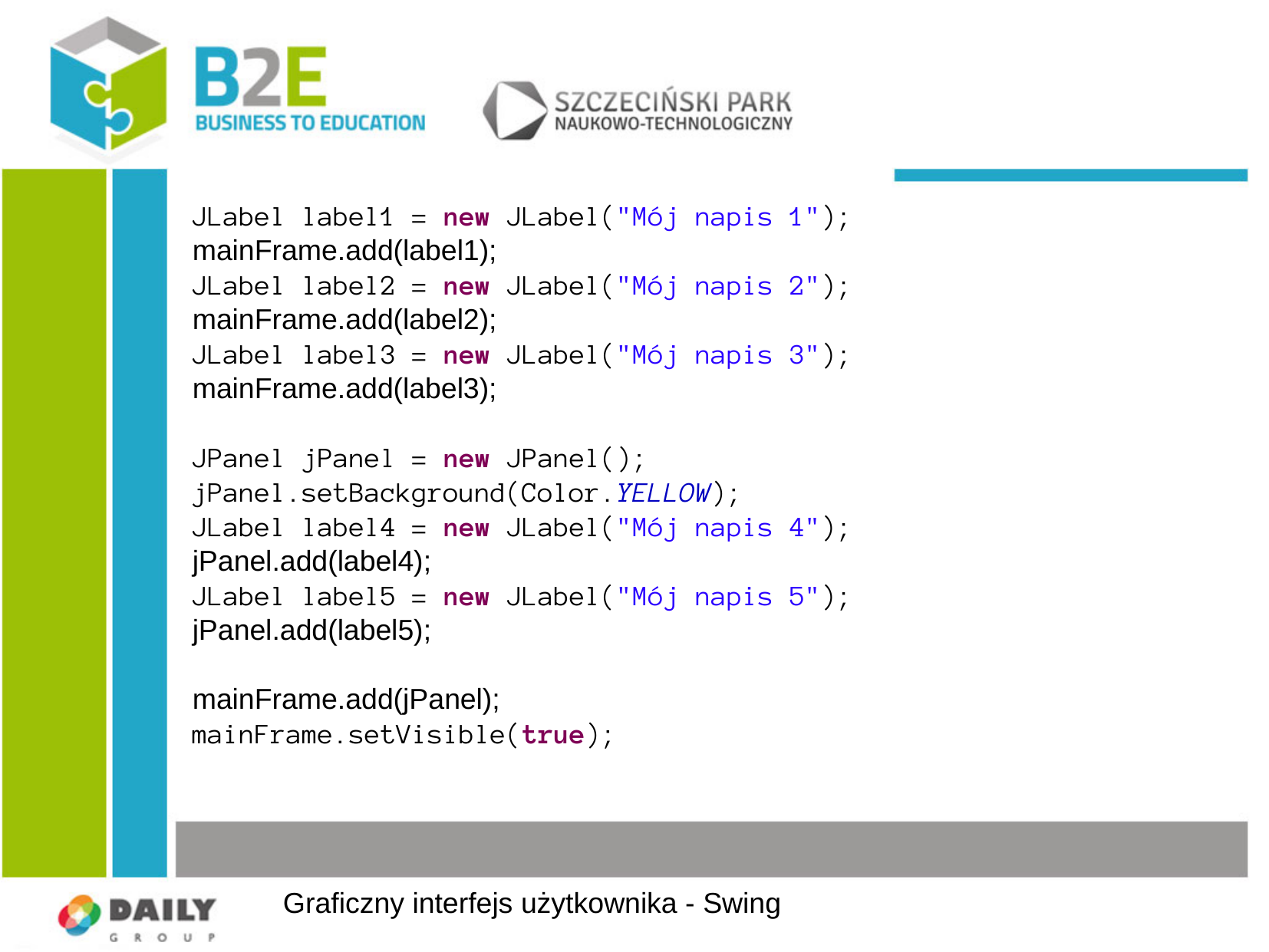

JLabel label1 = new JLabel("Mój napis 1");
mainFrame.add(label1);
JLabel label2 = new JLabel("Mój napis 2");
mainFrame.add(label2);
JLabel label3 = new JLabel("Mój napis 3");
mainFrame.add(label3);

JPanel jPanel = new JPanel();
jPanel.setBackground(Color.YELLOW);
JLabel label4 = new JLabel("Mój napis 4");
jPanel.add(label4);
JLabel label5 = new JLabel("Mój napis 5");
jPanel.add(label5);

mainFrame.add(jPanel);
mainFrame.setVisible(true);
Graficzny interfejs użytkownika - Swing